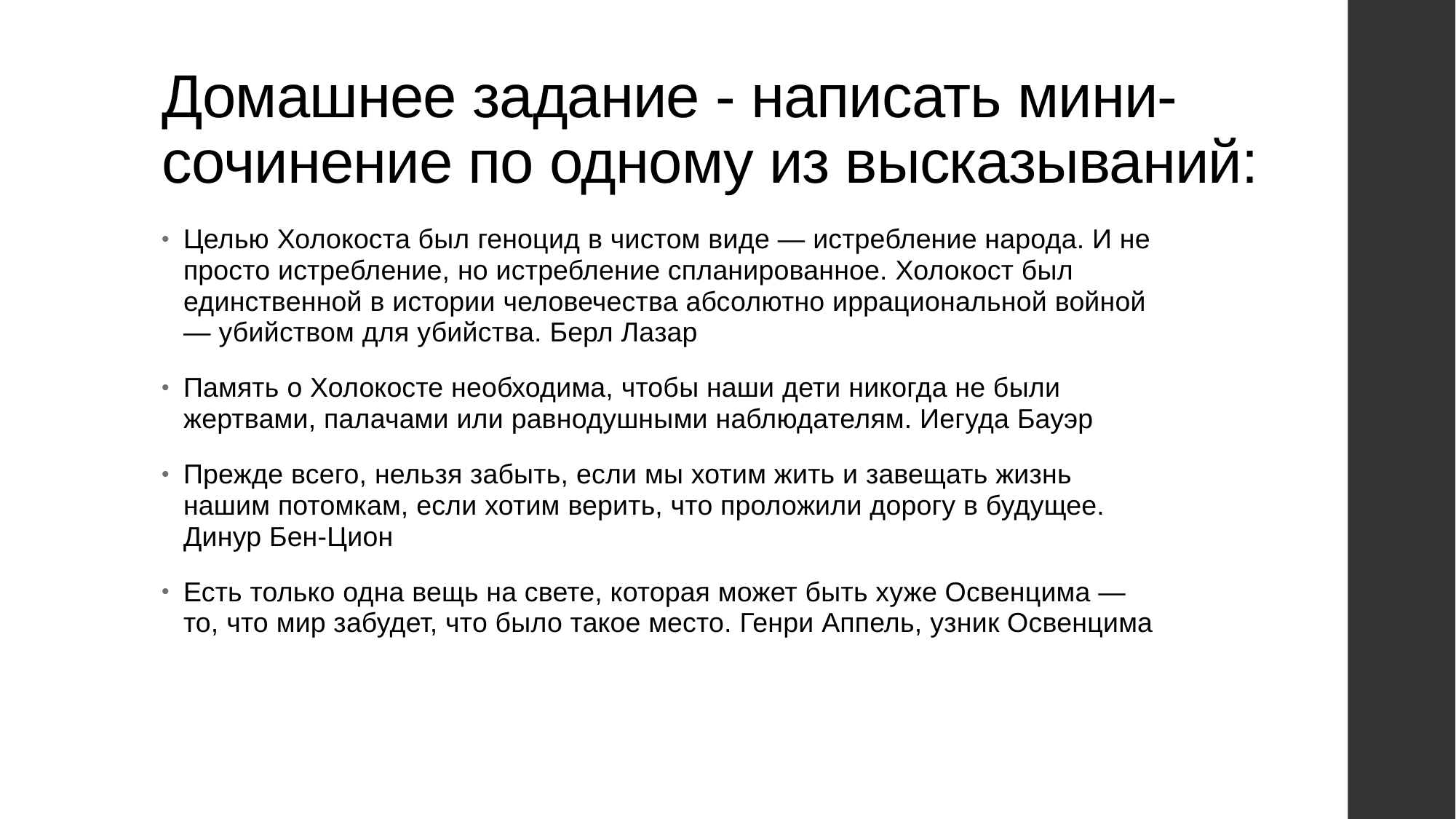

# Домашнее задание - написать мини-сочинение по одному из высказываний:
Целью Холокоста был геноцид в чистом виде — истребление народа. И не просто истребление, но истребление спланированное. Холокост был единственной в истории человечества абсолютно иррациональной войной — убийством для убийства. Берл Лазар
Память о Холокосте необходима, чтобы наши дети никогда не были жертвами, палачами или равнодушными наблюдателям. Иегуда Бауэр
Прежде всего, нельзя забыть, если мы хотим жить и завещать жизнь нашим потомкам, если хотим верить, что проложили дорогу в будущее. Динур Бен-Цион
Есть только одна вещь на свете, которая может быть хуже Освенцима — то, что мир забудет, что было такое место. Генри Аппель, узник Освенцима